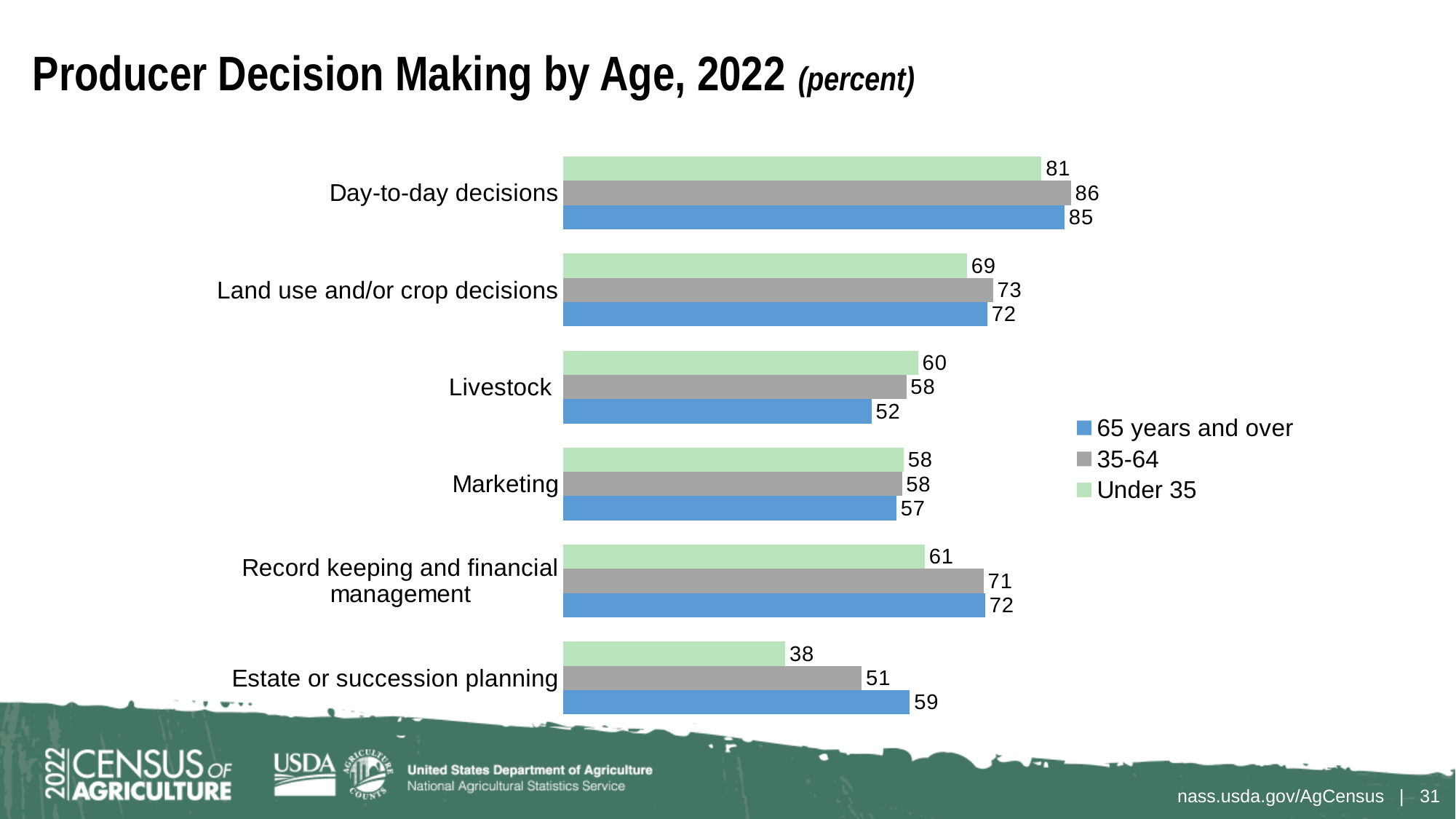

# Producer Decision Making by Age, 2022 (percent)

### Chart

| Category | Under 35 | 35-64 | 65 years and over  |
|---|---|---|---|
| Day-to-day decisions | 0.8133971937398813 | 0.8632440200025678 | 0.8527364522064648 |
| Land use and/or crop decisions | 0.686690501888829 | 0.7309868796924821 | 0.7213315682542332 |
| Livestock  | 0.6034538586076632 | 0.5835461554376025 | 0.5241326653235373 |
| Marketing | 0.5789429303831625 | 0.5760325773406273 | 0.5666568520849804 |
| Record keeping and financial management | 0.6148239341608203 | 0.7149628470074922 | 0.7174590588975366 |
| Estate or succession planning | 0.37736440906637886 | 0.5076691648384056 | 0.5892783036693398 |